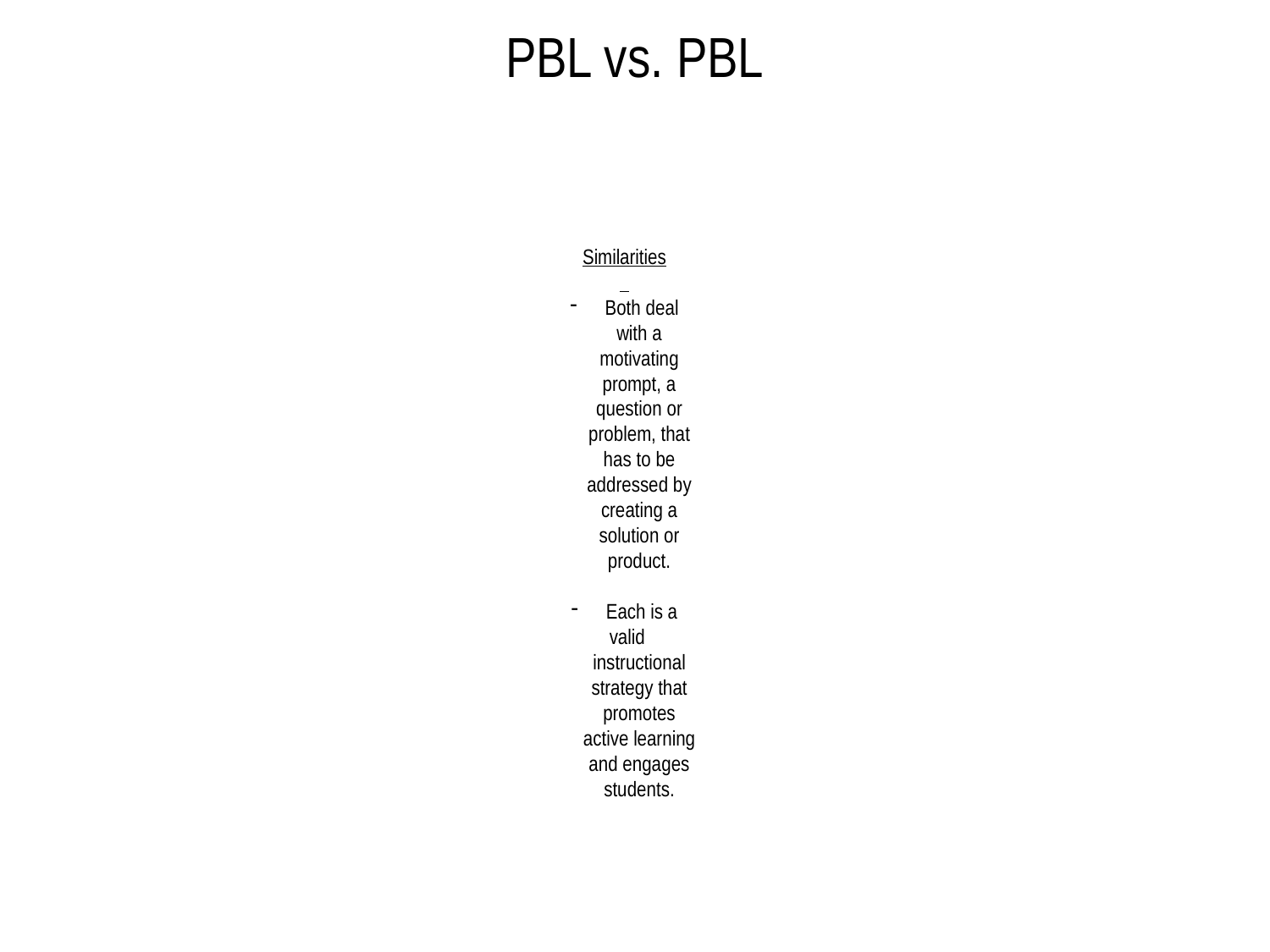

# PBL vs. PBL

Similarities

 Both deal with a motivating prompt, a question or problem, that has to be addressed by creating a solution or product.

 Each is a valid      instructional strategy that promotes active learning and engages students.